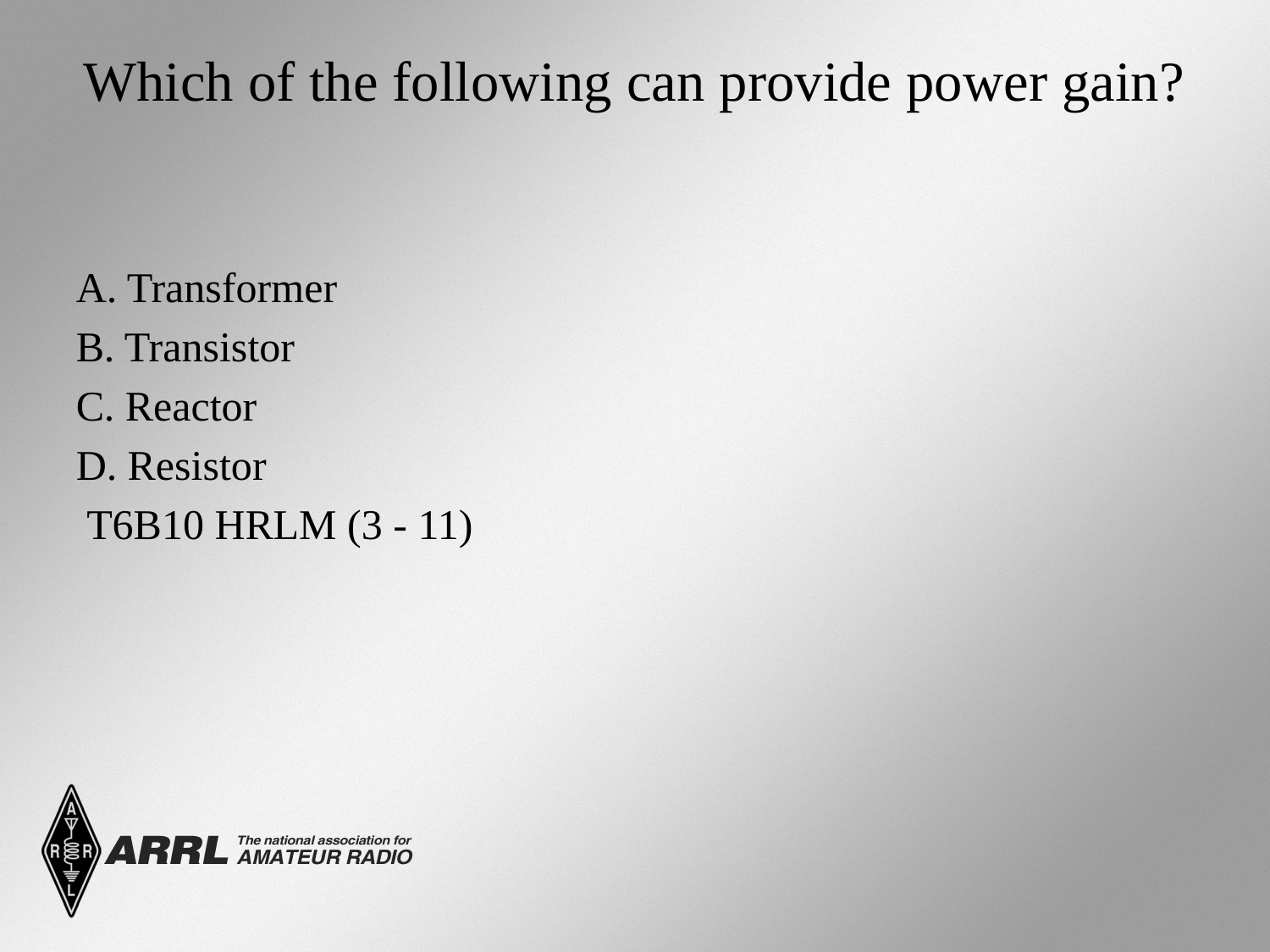

# Which of the following can provide power gain?
A. Transformer
B. Transistor
C. Reactor
D. Resistor
 T6B10 HRLM (3 - 11)